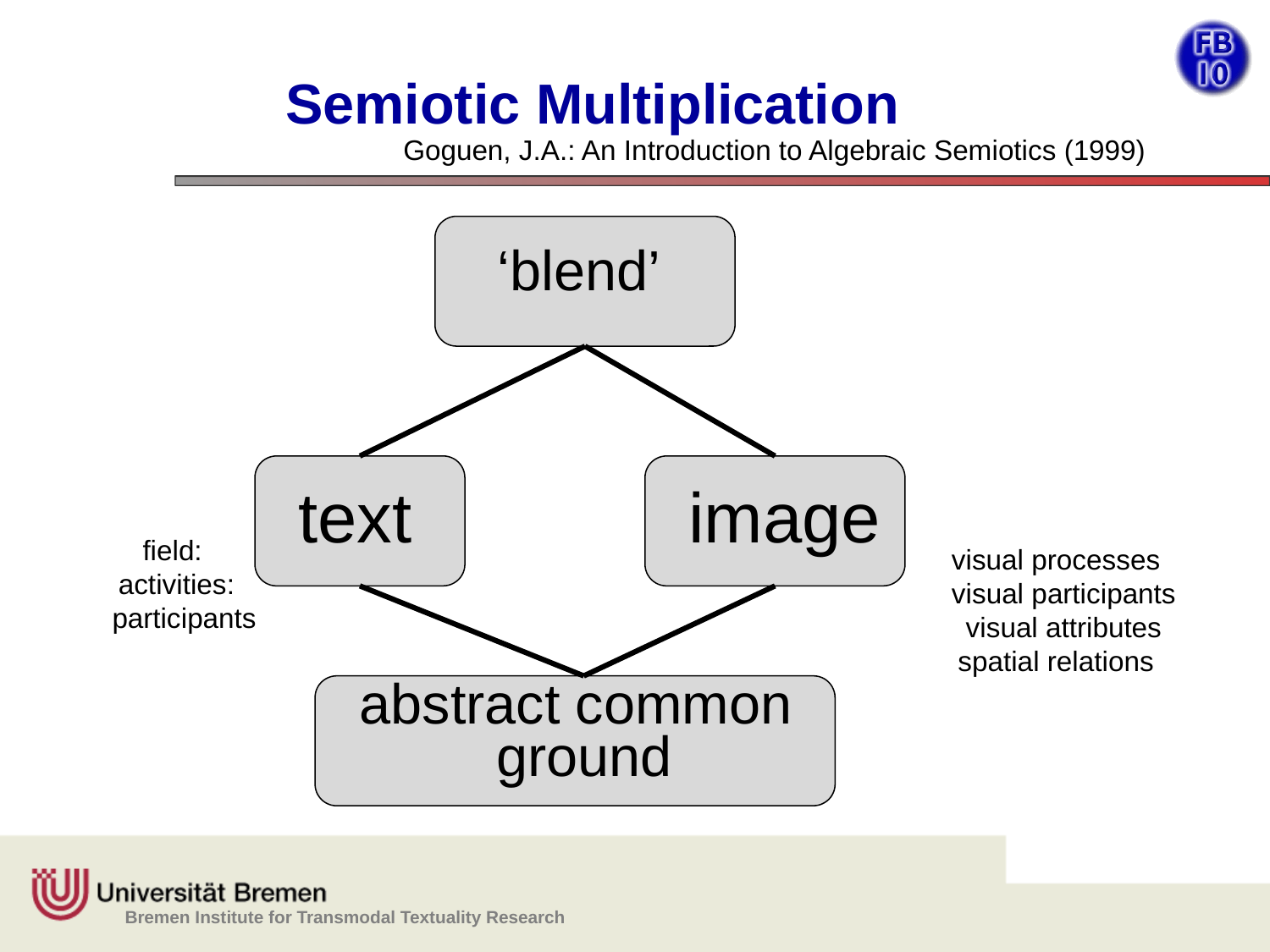

# Semiotic Multiplication
Goguen, J.A.: An Introduction to Algebraic Semiotics (1999)

‘blend’

text
image
field:
 activities:
   participants
visual processes
  visual participants
  visual attributes
spatial relations

abstract common
ground